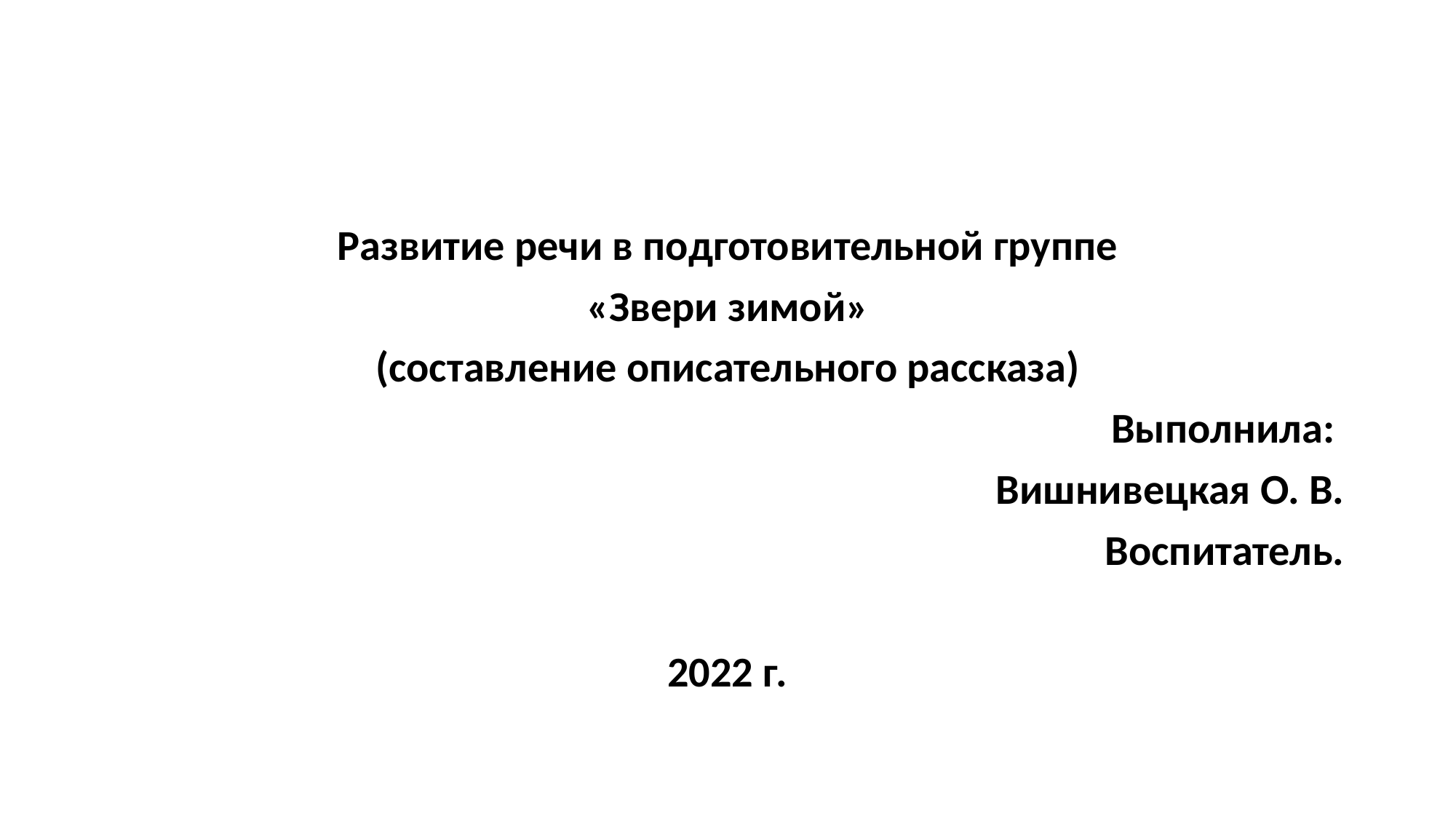

#
Развитие речи в подготовительной группе
«Звери зимой»
(составление описательного рассказа)
Выполнила:
Вишнивецкая О. В.
Воспитатель.

2022 г.